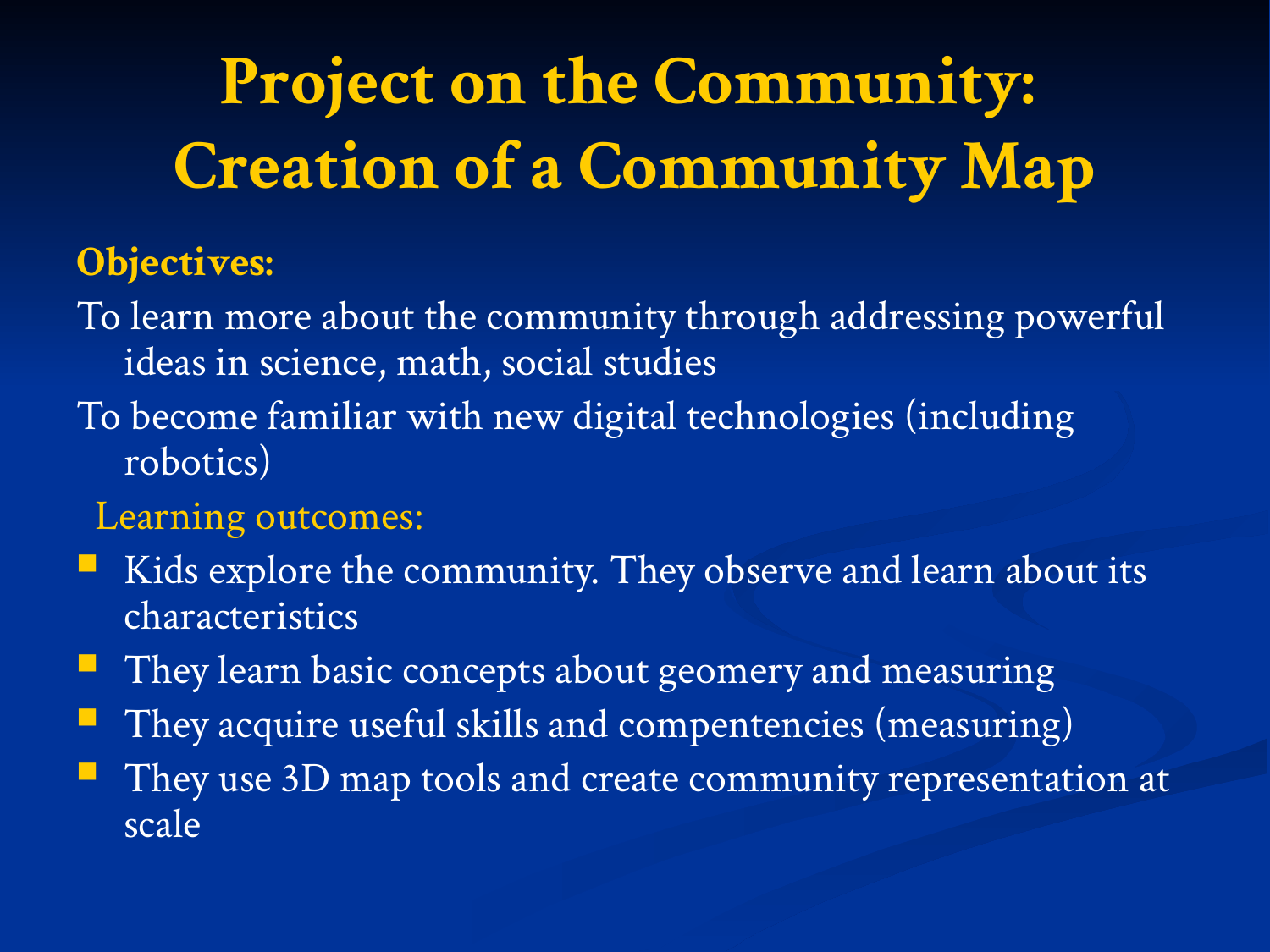

# Project on the Community: Creation of a Community Map
Objectives:
To learn more about the community through addressing powerful ideas in science, math, social studies
To become familiar with new digital technologies (including robotics)
  Learning outcomes:
Kids explore the community. They observe and learn about its characteristics
They learn basic concepts about geomery and measuring
They acquire useful skills and compentencies (measuring)
They use 3D map tools and create community representation at scale